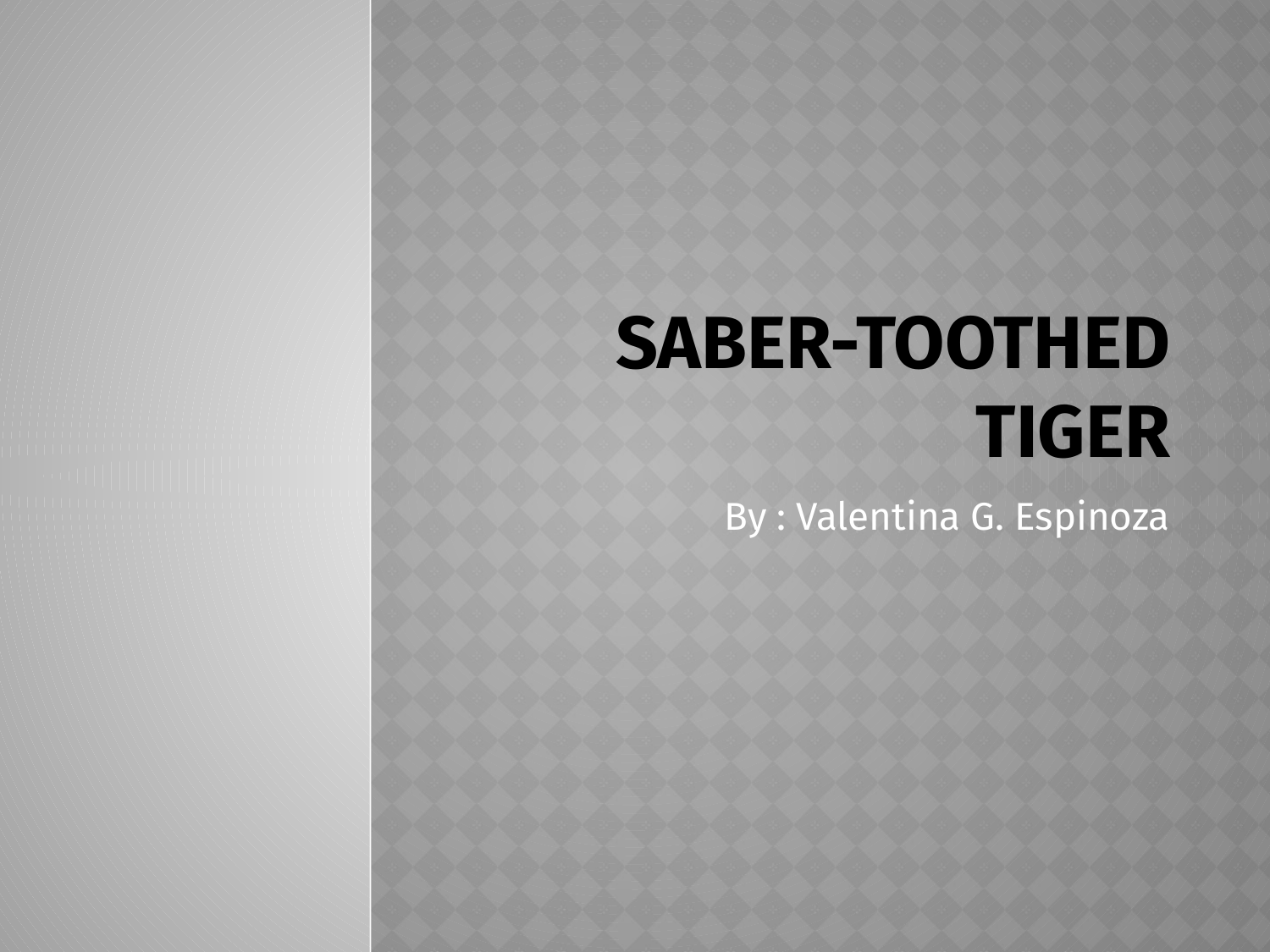

# Saber-Toothed Tiger
By : Valentina G. Espinoza